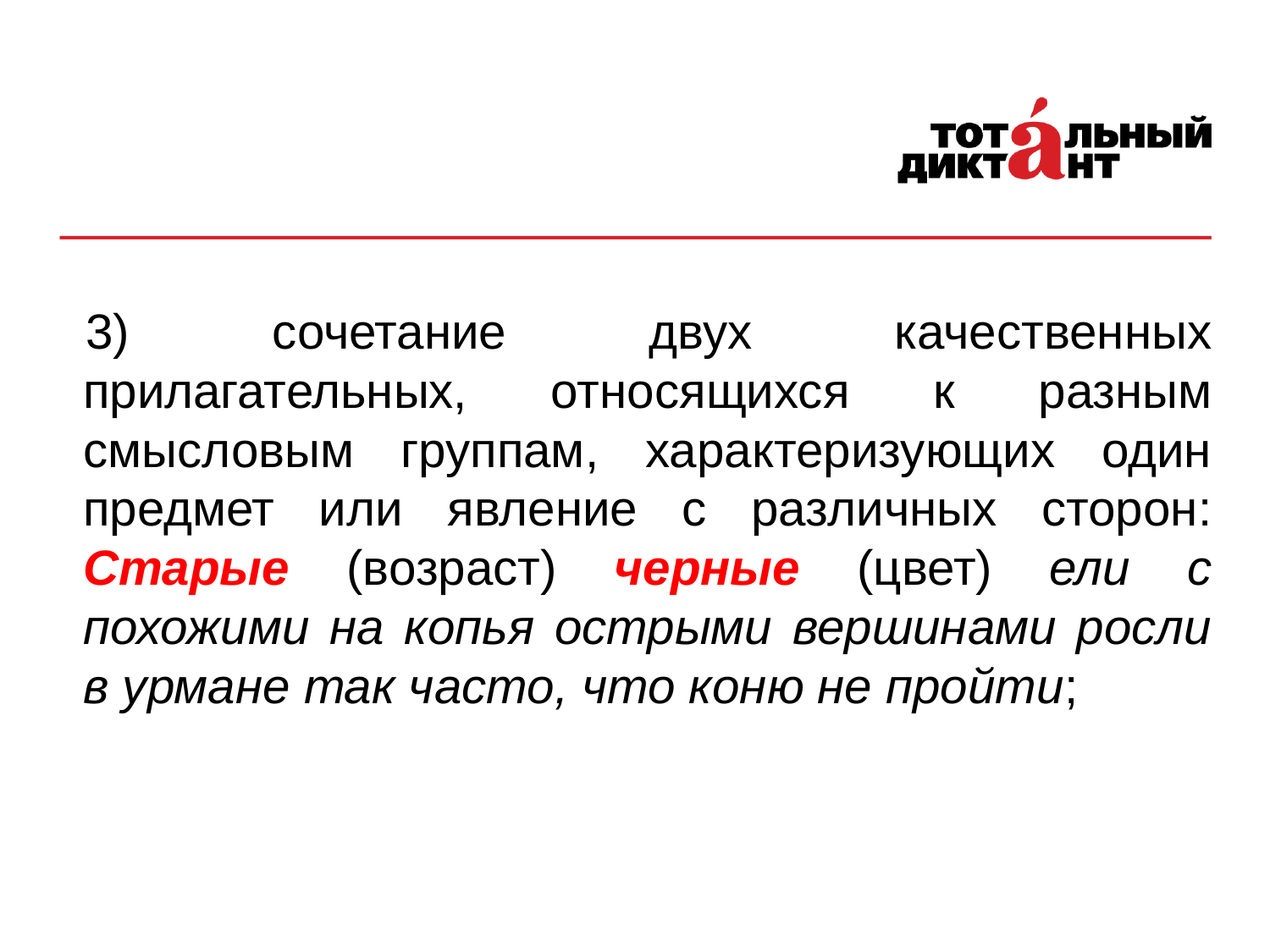

3) сочетание двух качественных прилагательных, относящихся к разным смысловым группам, характеризующих один предмет или явление с различных сторон: Старые (возраст) черные (цвет) ели с похожими на копья острыми вершинами росли в урмане так часто, что коню не пройти;